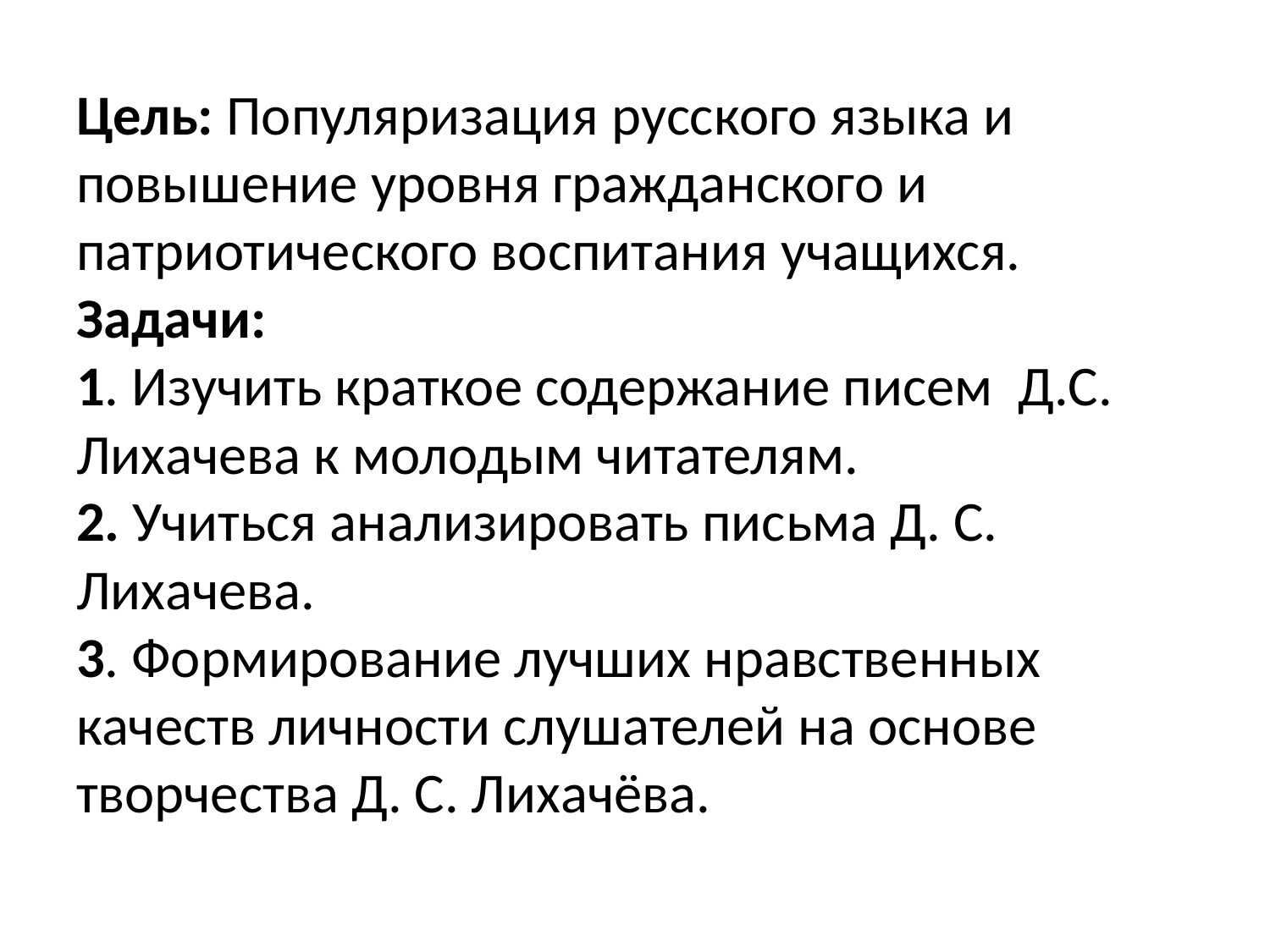

# Цель: Популяризация русского языка и повышение уровня гражданского и патриотического воспитания учащихся. Задачи: 1. Изучить краткое содержание писем  Д.С. Лихачева к молодым читателям. 2. Учиться анализировать письма Д. С. Лихачева. 3. Формирование лучших нравственных качеств личности слушателей на основе творчества Д. С. Лихачёва.